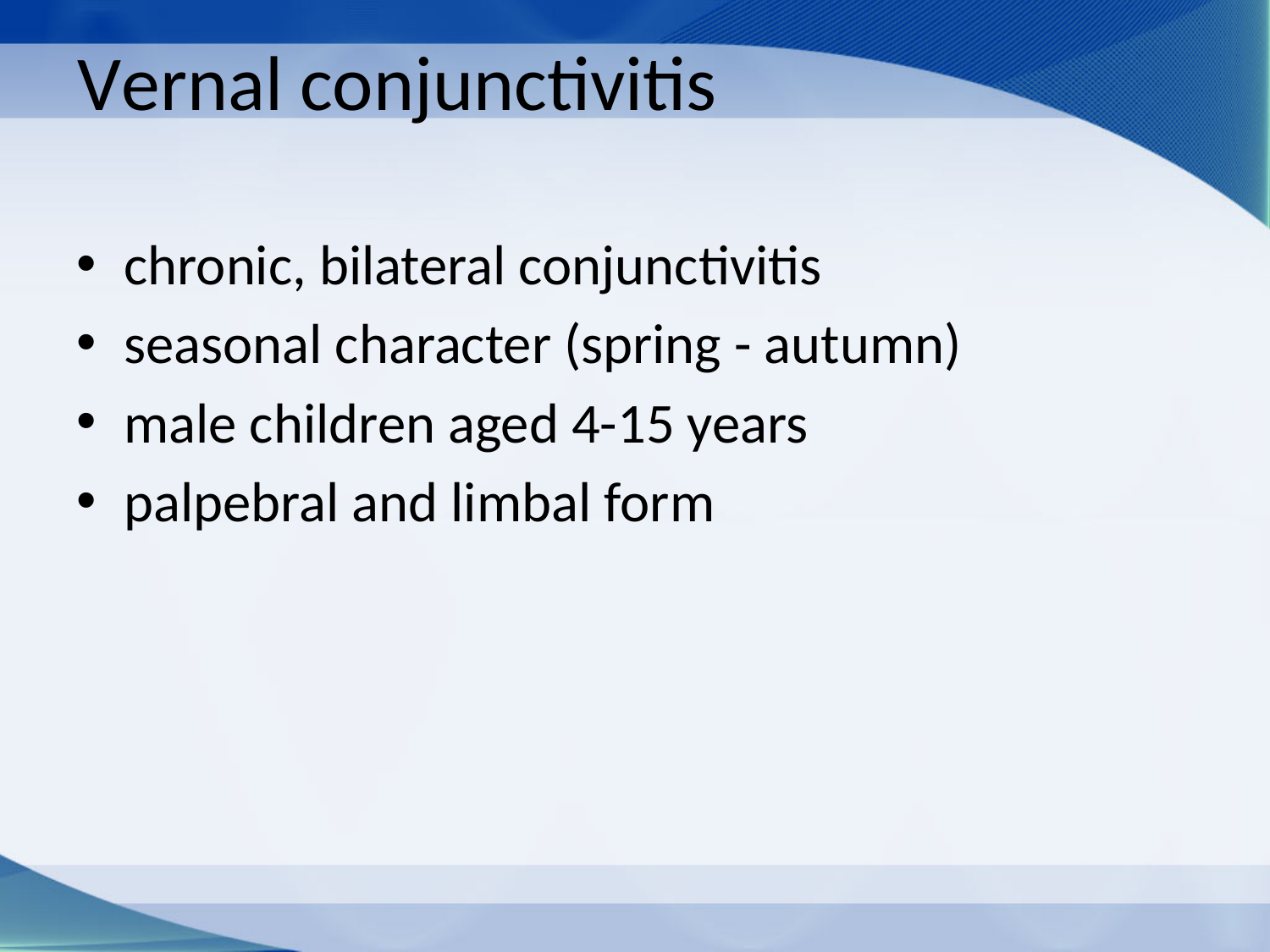

# Vernal conjunctivitis
chronic, bilateral conjunctivitis
seasonal character (spring - autumn)
male children aged 4-15 years
palpebral and limbal form